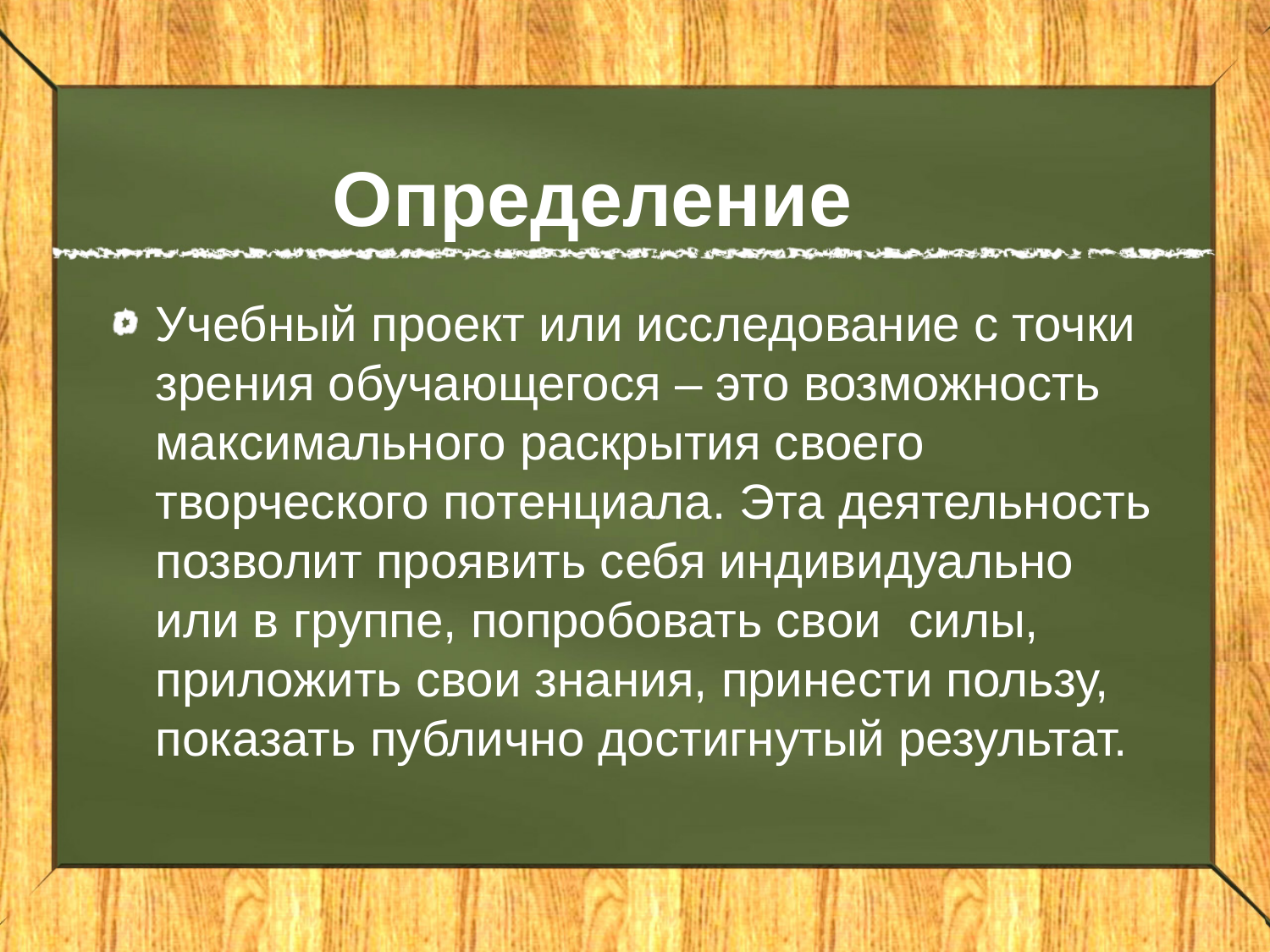

# Определение
Учебный проект или исследование с точки зрения обучающегося – это возможность максимального раскрытия своего творческого потенциала. Эта деятельность позволит проявить себя индивидуально или в группе, попробовать свои  силы, приложить свои знания, принести пользу, показать публично достигнутый результат.